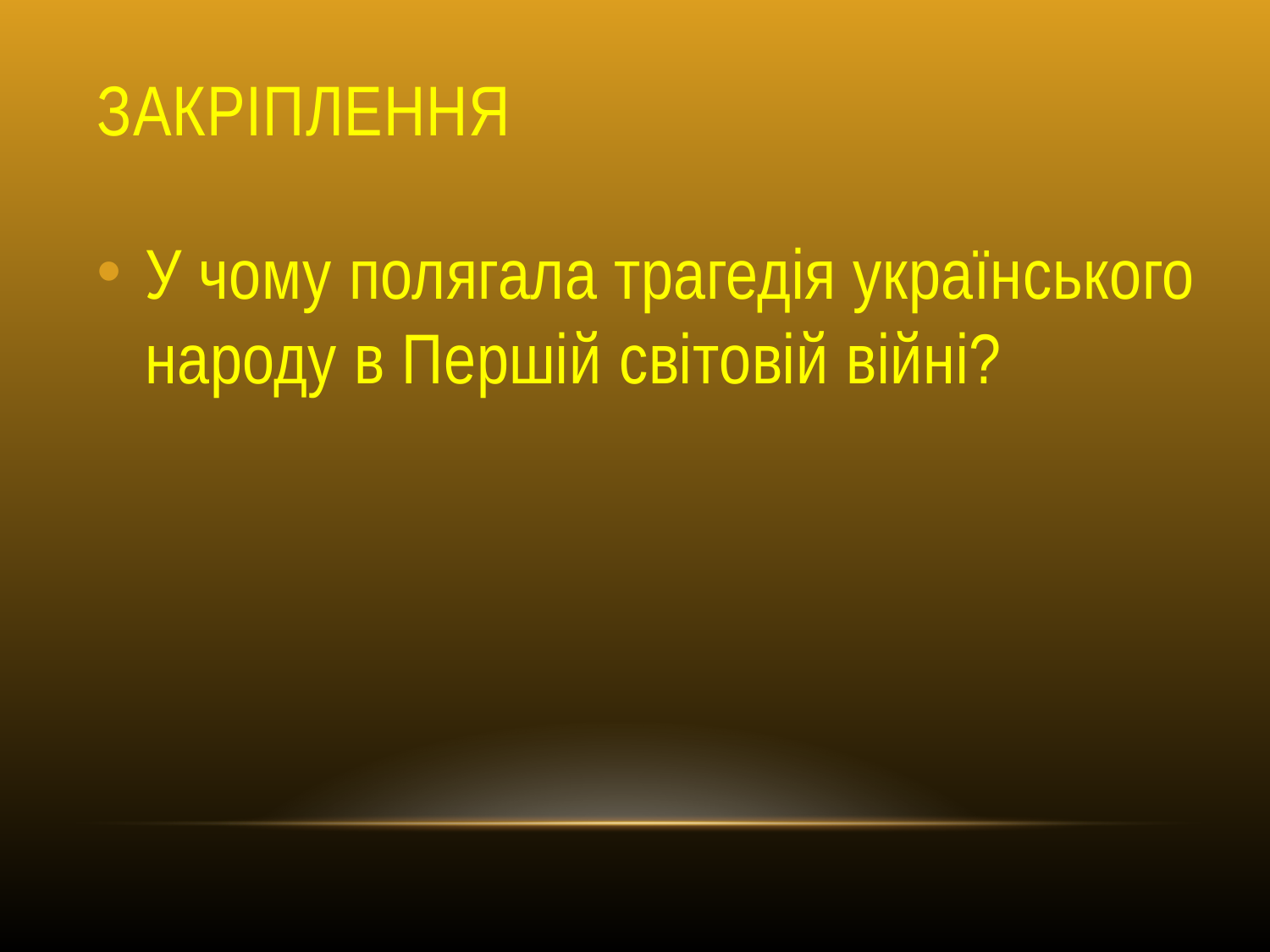

# Закріплення
У чому полягала трагедія українського народу в Першій світовій війні?